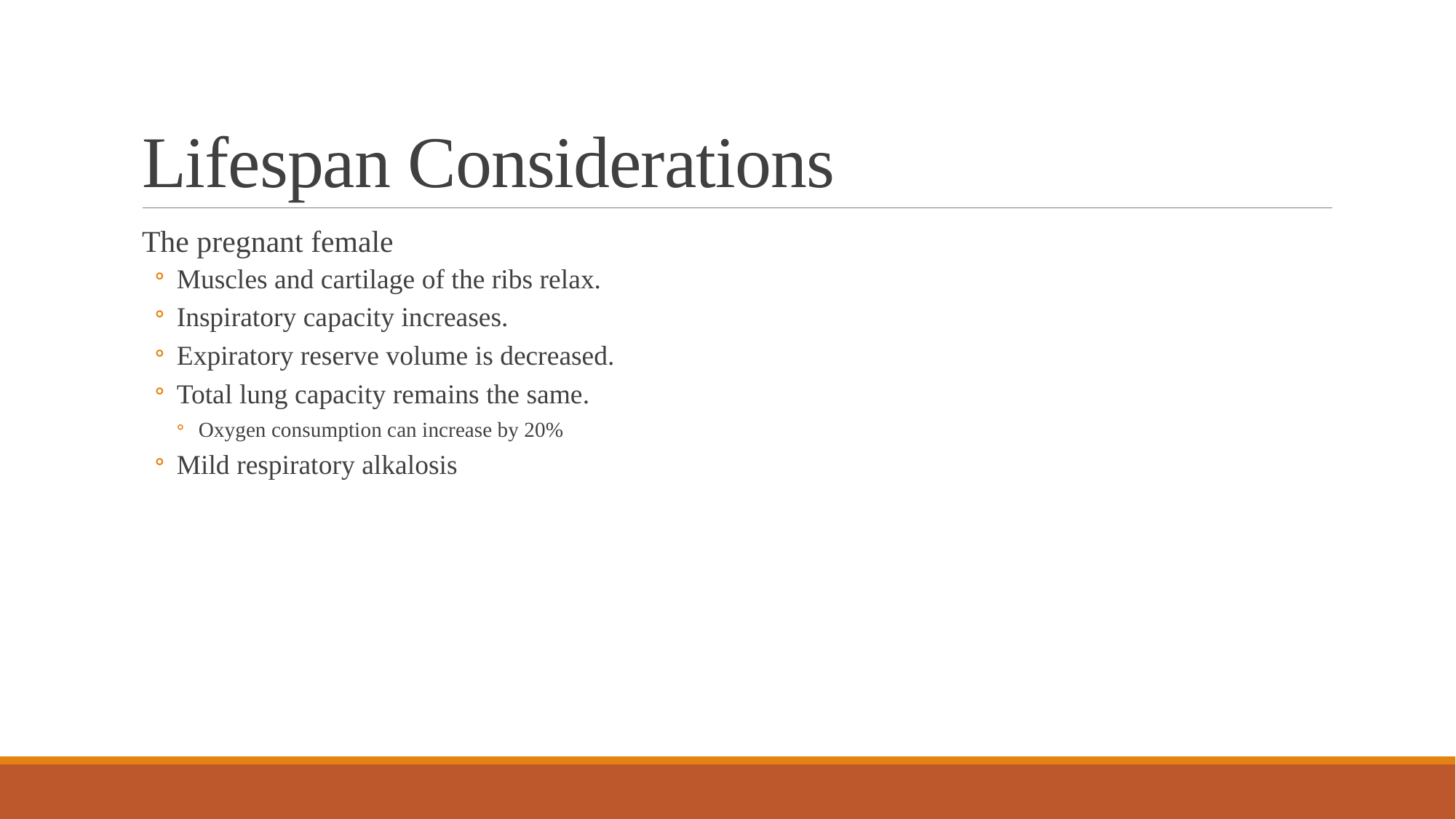

# Lifespan Considerations
The pregnant female
Muscles and cartilage of the ribs relax.
Inspiratory capacity increases.
Expiratory reserve volume is decreased.
Total lung capacity remains the same.
Oxygen consumption can increase by 20%
Mild respiratory alkalosis